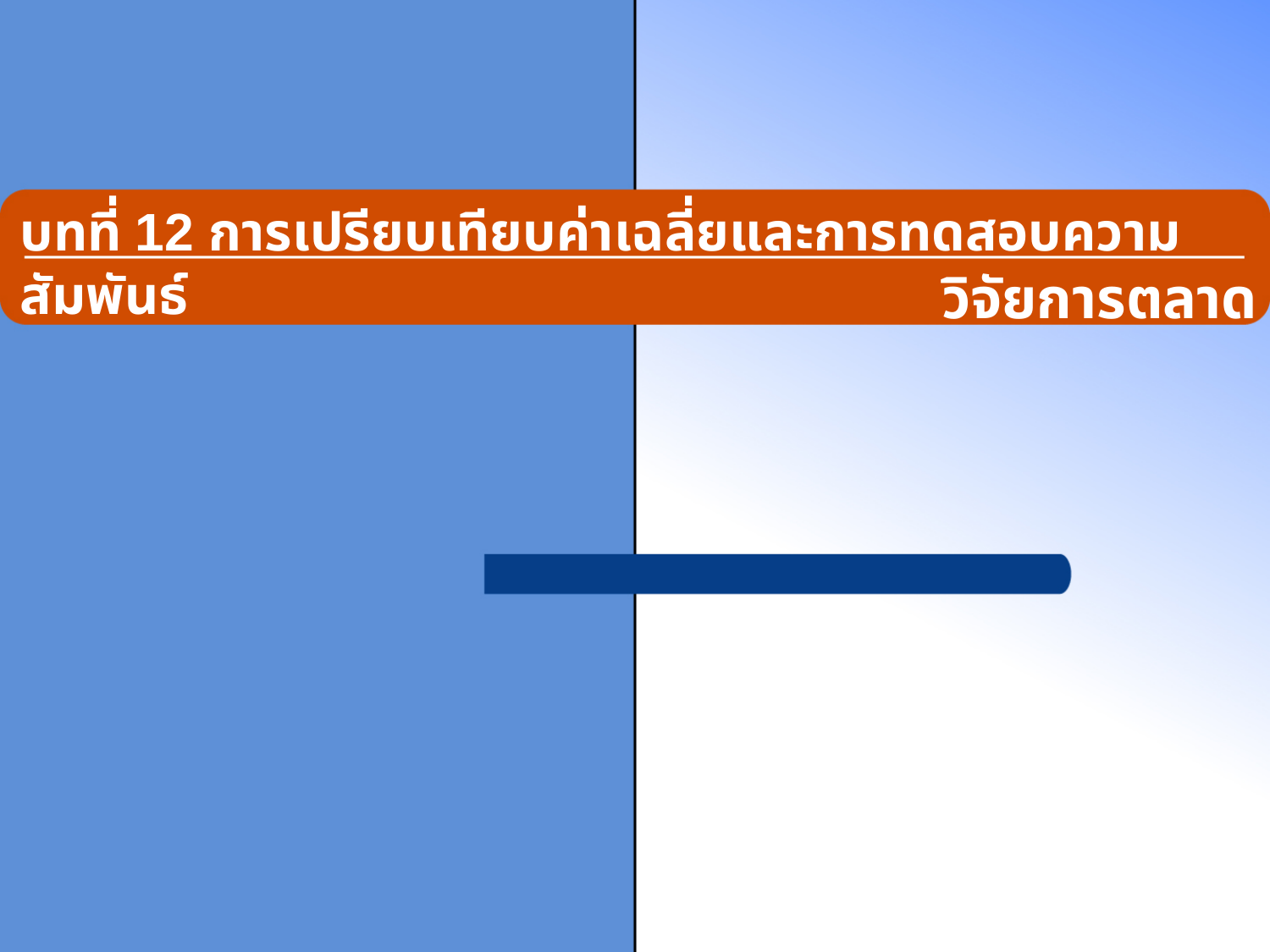

บทที่ 12 การเปรียบเทียบค่าเฉลี่ยและการทดสอบความสัมพันธ์
วิจัยการตลาด